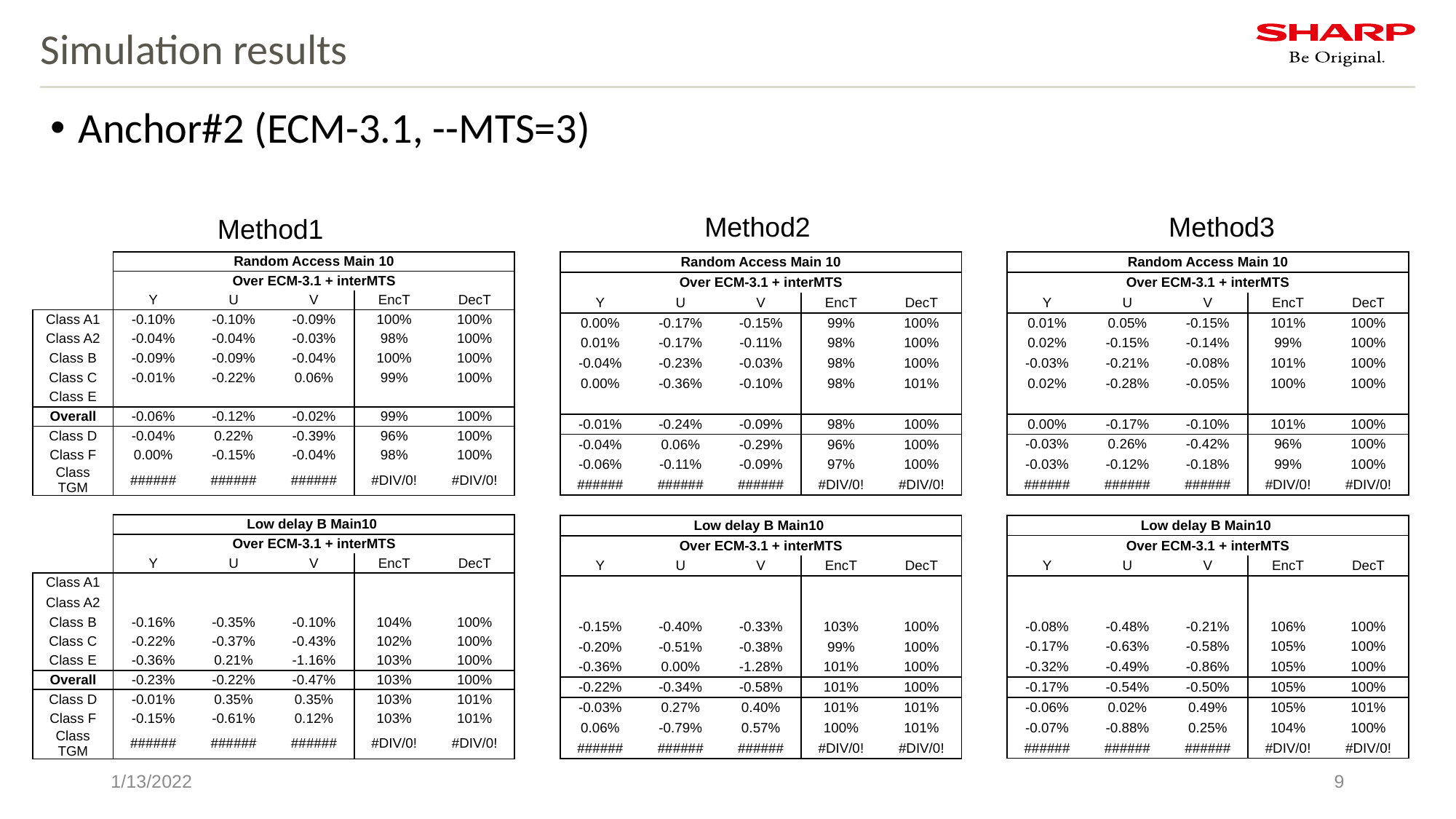

# Simulation results
Anchor#2 (ECM-3.1, --MTS=3)

Method2
Method3
Method1
|  | Random Access Main 10 |  |  |  |  |
| --- | --- | --- | --- | --- | --- |
|  | Over ECM-3.1 + interMTS |  |  |  |  |
|  | Y | U | V | EncT | DecT |
| Class A1 | -0.10% | -0.10% | -0.09% | 100% | 100% |
| Class A2 | -0.04% | -0.04% | -0.03% | 98% | 100% |
| Class B | -0.09% | -0.09% | -0.04% | 100% | 100% |
| Class C | -0.01% | -0.22% | 0.06% | 99% | 100% |
| Class E |  |  |  |  |  |
| Overall | -0.06% | -0.12% | -0.02% | 99% | 100% |
| Class D | -0.04% | 0.22% | -0.39% | 96% | 100% |
| Class F | 0.00% | -0.15% | -0.04% | 98% | 100% |
| Class TGM | ###### | ###### | ###### | #DIV/0! | #DIV/0! |
|  |  |  |  |  |  |
|  | Low delay B Main10 |  |  |  |  |
|  | Over ECM-3.1 + interMTS |  |  |  |  |
|  | Y | U | V | EncT | DecT |
| Class A1 |  |  |  |  |  |
| Class A2 |  |  |  |  |  |
| Class B | -0.16% | -0.35% | -0.10% | 104% | 100% |
| Class C | -0.22% | -0.37% | -0.43% | 102% | 100% |
| Class E | -0.36% | 0.21% | -1.16% | 103% | 100% |
| Overall | -0.23% | -0.22% | -0.47% | 103% | 100% |
| Class D | -0.01% | 0.35% | 0.35% | 103% | 101% |
| Class F | -0.15% | -0.61% | 0.12% | 103% | 101% |
| Class TGM | ###### | ###### | ###### | #DIV/0! | #DIV/0! |
| Random Access Main 10 |  |  |  |  |
| --- | --- | --- | --- | --- |
| Over ECM-3.1 + interMTS |  |  |  |  |
| Y | U | V | EncT | DecT |
| 0.01% | 0.05% | -0.15% | 101% | 100% |
| 0.02% | -0.15% | -0.14% | 99% | 100% |
| -0.03% | -0.21% | -0.08% | 101% | 100% |
| 0.02% | -0.28% | -0.05% | 100% | 100% |
|  |  |  |  |  |
| 0.00% | -0.17% | -0.10% | 101% | 100% |
| -0.03% | 0.26% | -0.42% | 96% | 100% |
| -0.03% | -0.12% | -0.18% | 99% | 100% |
| ###### | ###### | ###### | #DIV/0! | #DIV/0! |
|  |  |  |  |  |
| Low delay B Main10 |  |  |  |  |
| Over ECM-3.1 + interMTS |  |  |  |  |
| Y | U | V | EncT | DecT |
|  |  |  |  |  |
|  |  |  |  |  |
| -0.08% | -0.48% | -0.21% | 106% | 100% |
| -0.17% | -0.63% | -0.58% | 105% | 100% |
| -0.32% | -0.49% | -0.86% | 105% | 100% |
| -0.17% | -0.54% | -0.50% | 105% | 100% |
| -0.06% | 0.02% | 0.49% | 105% | 101% |
| -0.07% | -0.88% | 0.25% | 104% | 100% |
| ###### | ###### | ###### | #DIV/0! | #DIV/0! |
| Random Access Main 10 |  |  |  |  |
| --- | --- | --- | --- | --- |
| Over ECM-3.1 + interMTS |  |  |  |  |
| Y | U | V | EncT | DecT |
| 0.00% | -0.17% | -0.15% | 99% | 100% |
| 0.01% | -0.17% | -0.11% | 98% | 100% |
| -0.04% | -0.23% | -0.03% | 98% | 100% |
| 0.00% | -0.36% | -0.10% | 98% | 101% |
|  |  |  |  |  |
| -0.01% | -0.24% | -0.09% | 98% | 100% |
| -0.04% | 0.06% | -0.29% | 96% | 100% |
| -0.06% | -0.11% | -0.09% | 97% | 100% |
| ###### | ###### | ###### | #DIV/0! | #DIV/0! |
|  |  |  |  |  |
| Low delay B Main10 |  |  |  |  |
| Over ECM-3.1 + interMTS |  |  |  |  |
| Y | U | V | EncT | DecT |
|  |  |  |  |  |
|  |  |  |  |  |
| -0.15% | -0.40% | -0.33% | 103% | 100% |
| -0.20% | -0.51% | -0.38% | 99% | 100% |
| -0.36% | 0.00% | -1.28% | 101% | 100% |
| -0.22% | -0.34% | -0.58% | 101% | 100% |
| -0.03% | 0.27% | 0.40% | 101% | 101% |
| 0.06% | -0.79% | 0.57% | 100% | 101% |
| ###### | ###### | ###### | #DIV/0! | #DIV/0! |
1/13/2022
9